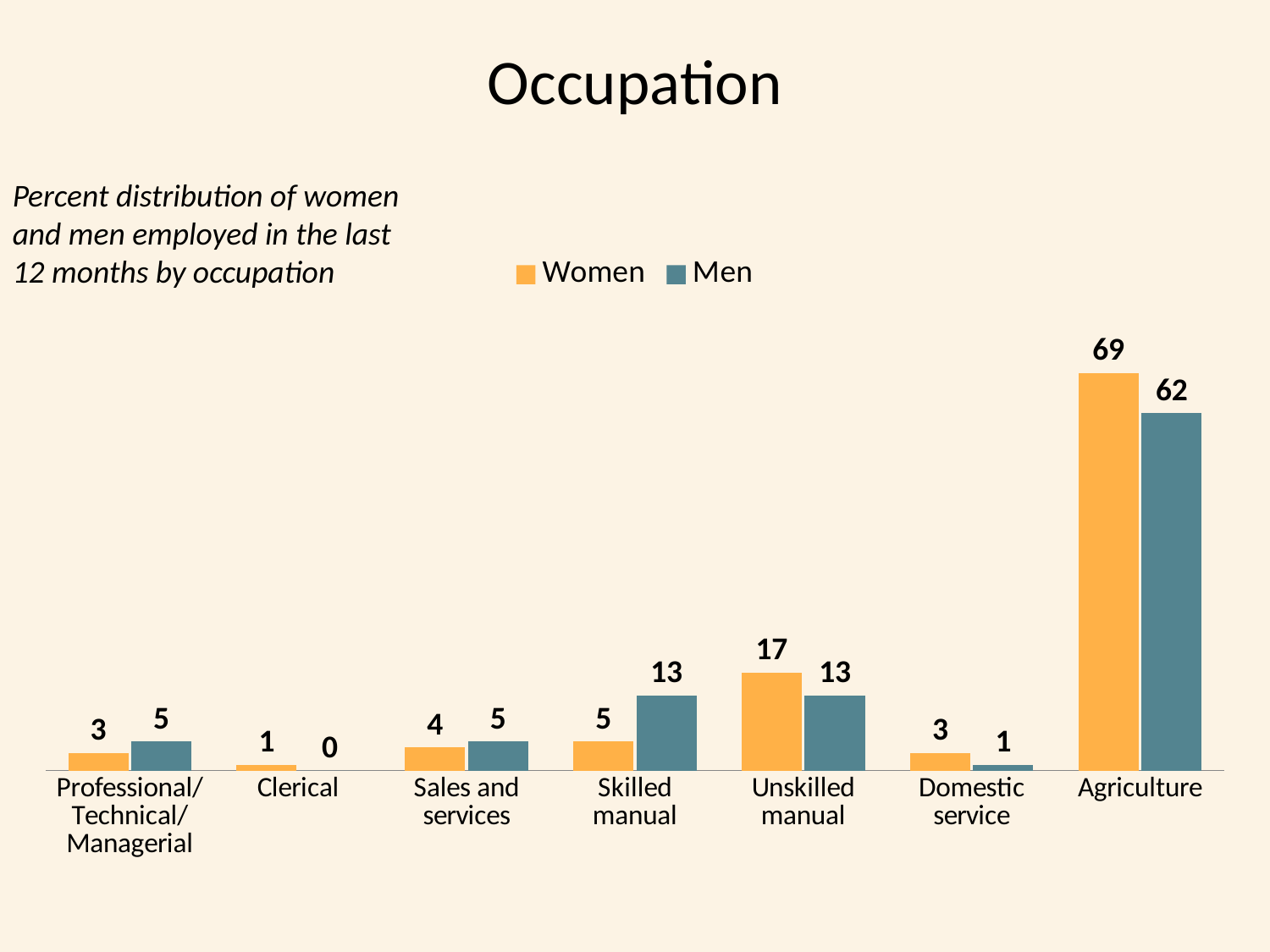

# Occupation
Percent distribution of women and men employed in the last 12 months by occupation

### Chart

| Category | Women | Men |
|---|---|---|
| Professional/ Technical/ Managerial | 3.0 | 5.0 |
| Clerical | 1.0 | 0.0 |
| Sales and services | 4.0 | 5.0 |
| Skilled manual | 5.0 | 13.0 |
| Unskilled manual | 17.0 | 13.0 |
| Domestic service | 3.0 | 1.0 |
| Agriculture | 69.0 | 62.0 |